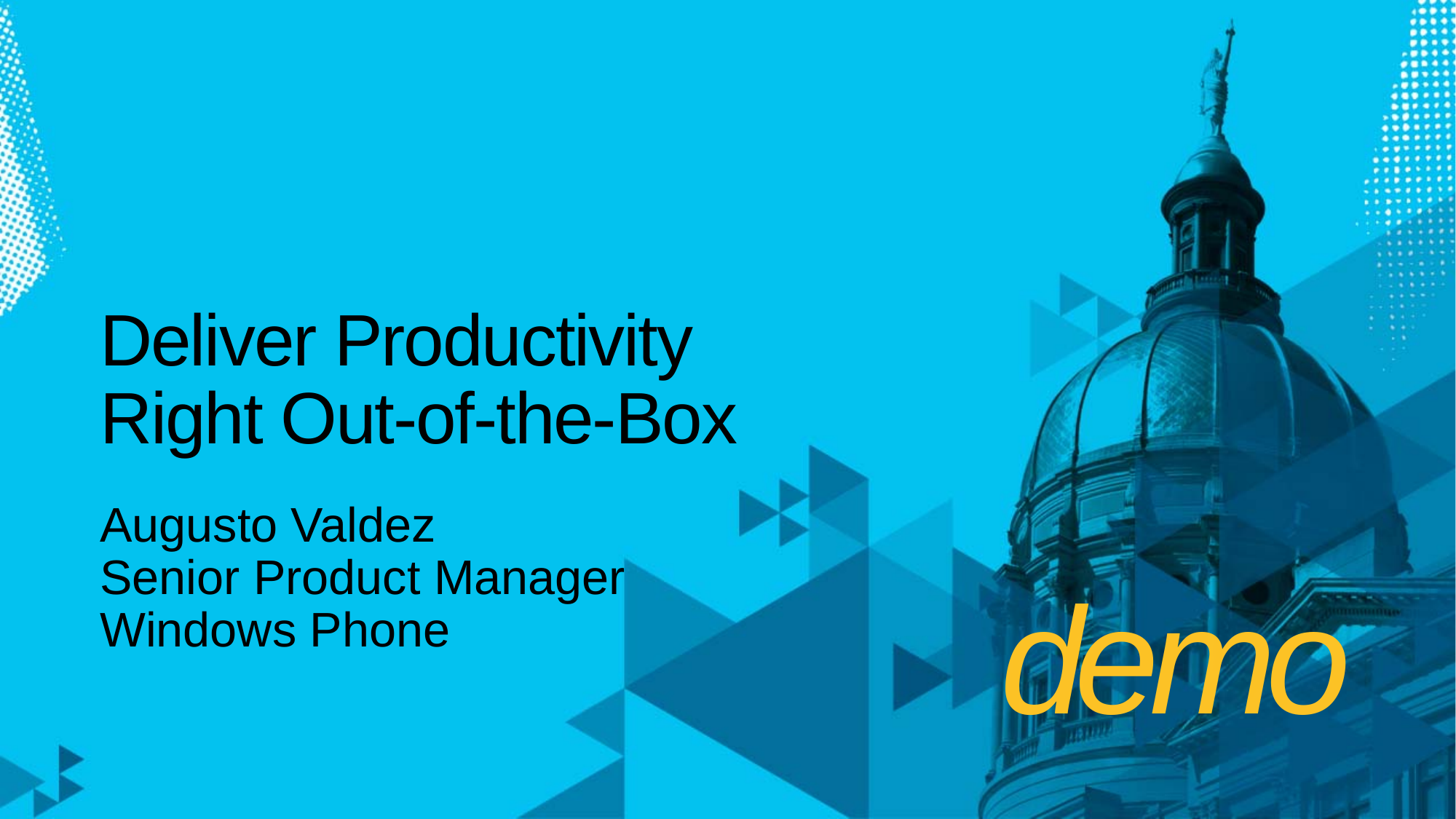

# Deliver Productivity Right Out-of-the-Box
Augusto Valdez
Senior Product Manager
Windows Phone
demo